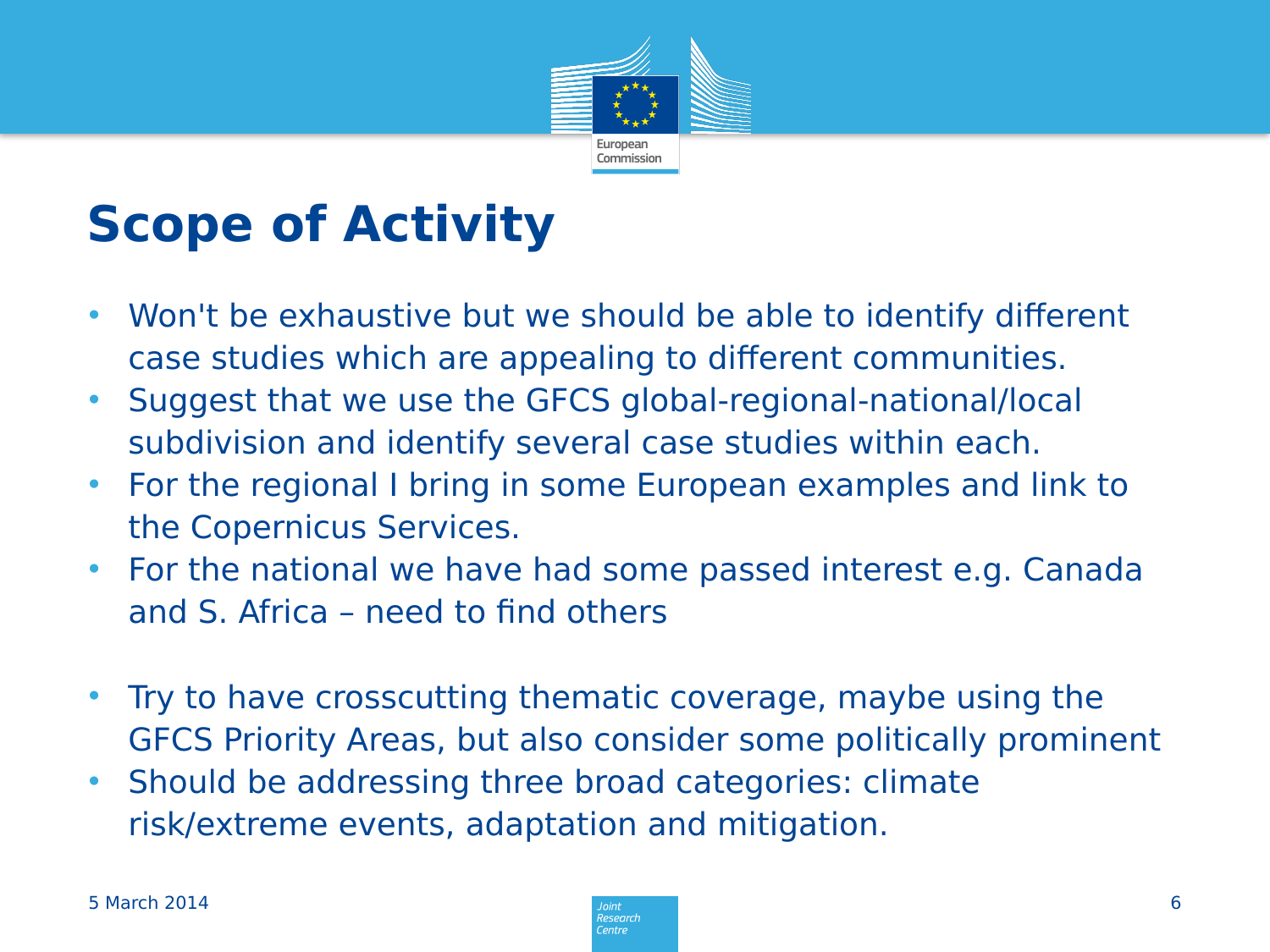

# Scope of Activity
Won't be exhaustive but we should be able to identify different case studies which are appealing to different communities.
Suggest that we use the GFCS global-regional-national/local subdivision and identify several case studies within each.
For the regional I bring in some European examples and link to the Copernicus Services.
For the national we have had some passed interest e.g. Canada and S. Africa – need to find others

Try to have crosscutting thematic coverage, maybe using the GFCS Priority Areas, but also consider some politically prominent
Should be addressing three broad categories: climate risk/extreme events, adaptation and mitigation.
5 March 2014
6